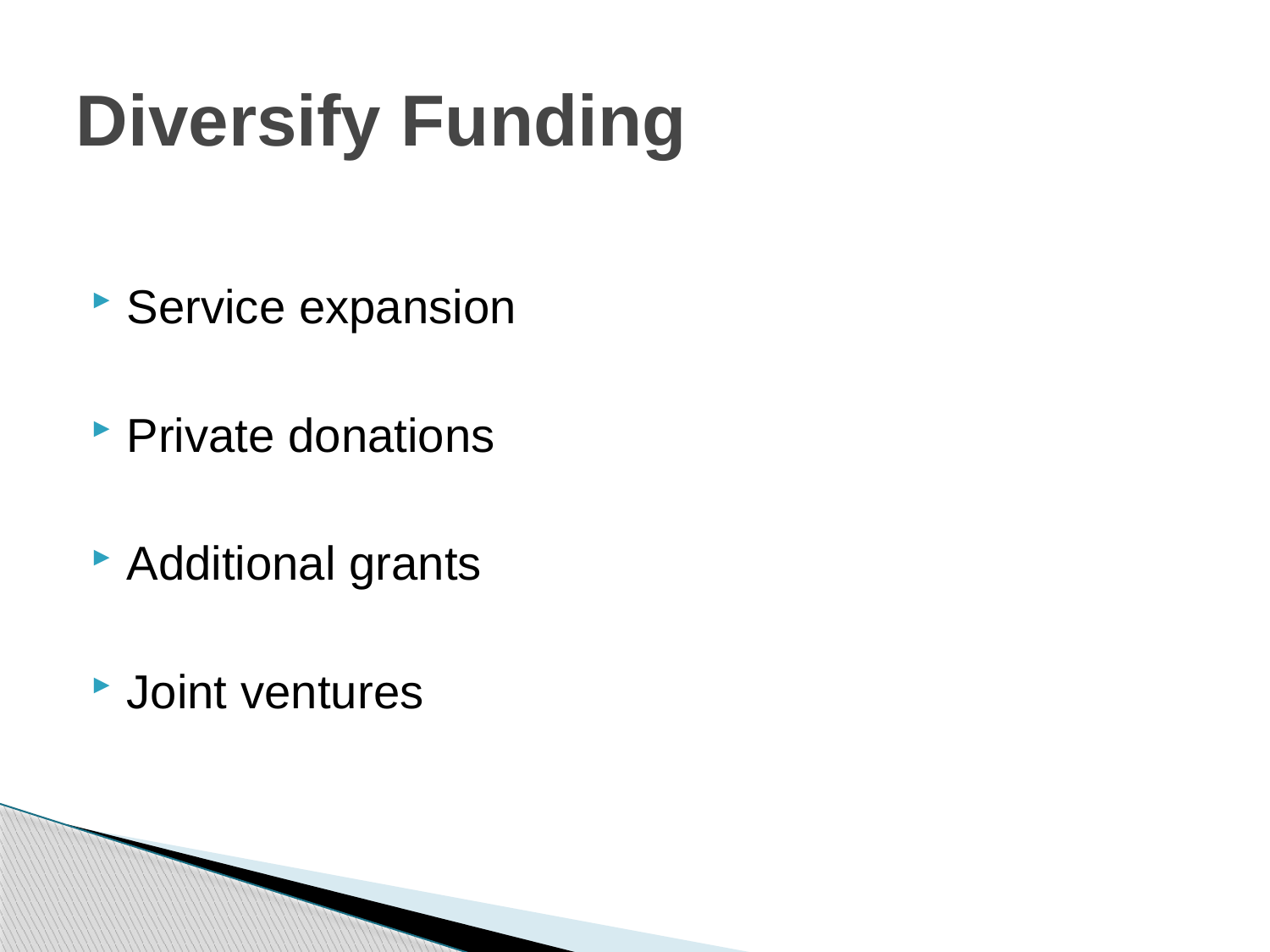

# Diversify Funding

Service expansion

Private donations

Additional grants

Joint ventures